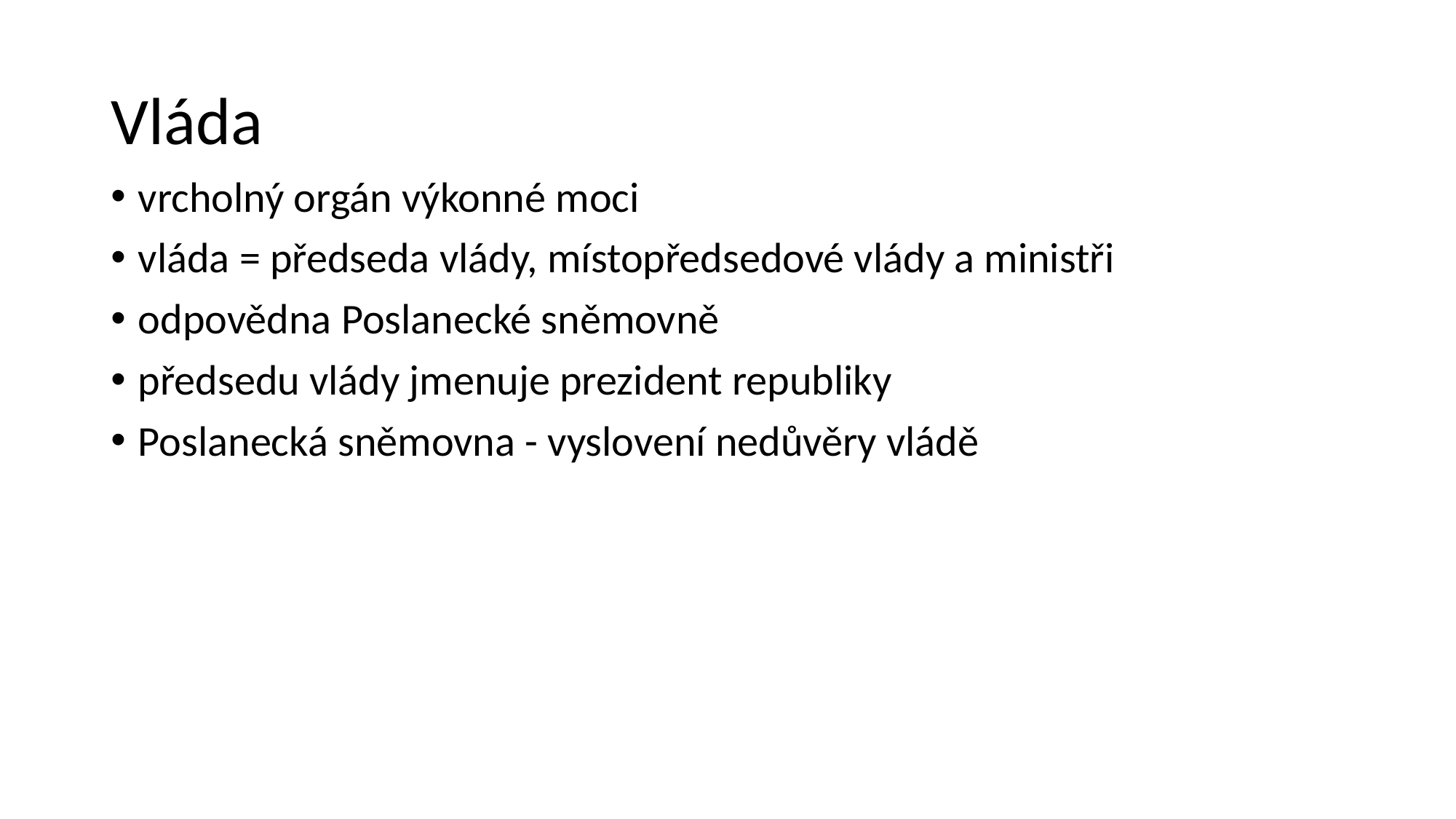

# Vláda
vrcholný orgán výkonné moci
vláda = předseda vlády, místopředsedové vlády a ministři
odpovědna Poslanecké sněmovně
předsedu vlády jmenuje prezident republiky
Poslanecká sněmovna - vyslovení nedůvěry vládě